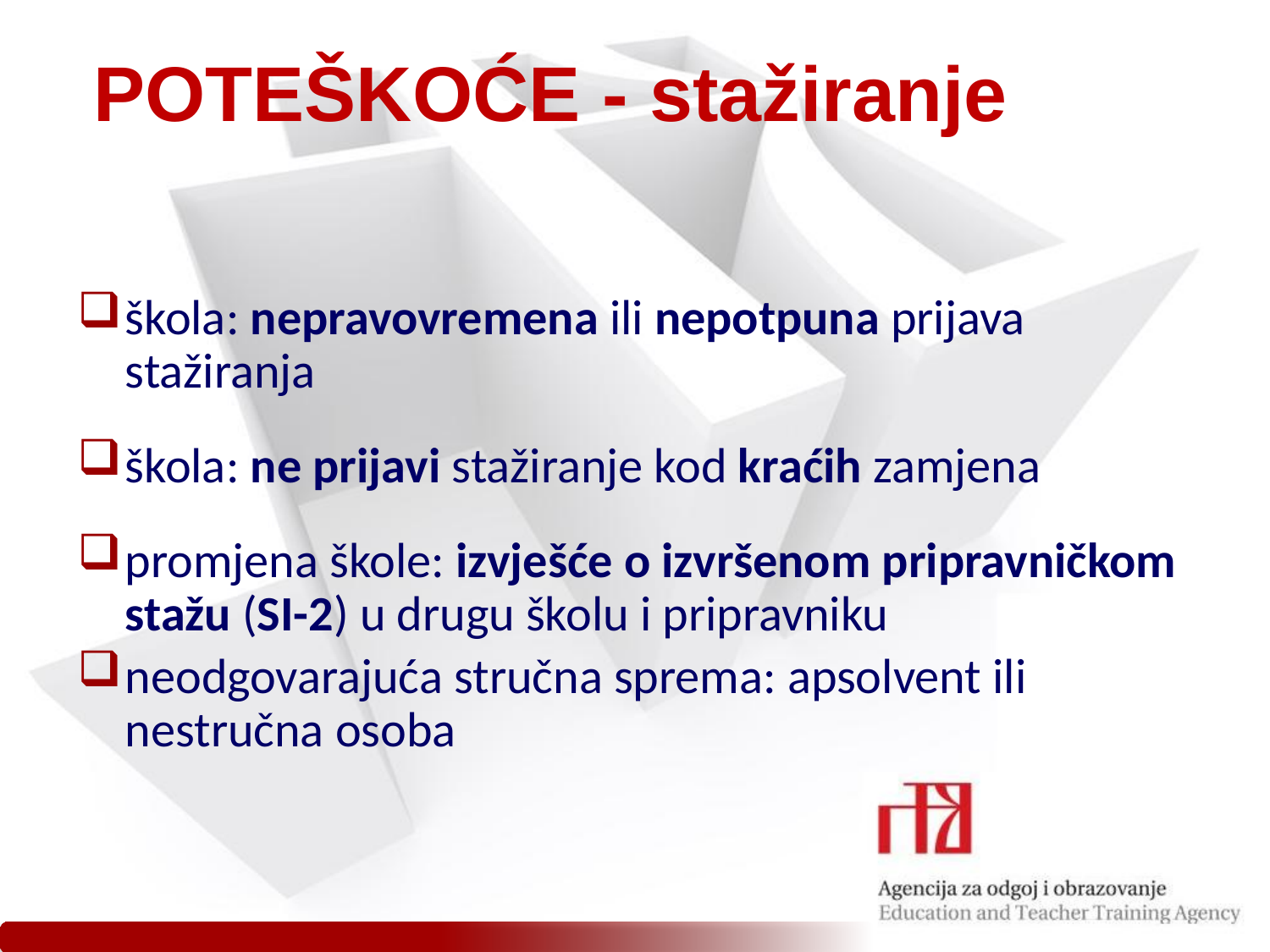

# POTEŠKOĆE - stažiranje
škola: nepravovremena ili nepotpuna prijava stažiranja

škola: ne prijavi stažiranje kod kraćih zamjena

promjena škole: izvješće o izvršenom pripravničkom stažu (SI-2) u drugu školu i pripravniku
neodgovarajuća stručna sprema: apsolvent ili nestručna osoba